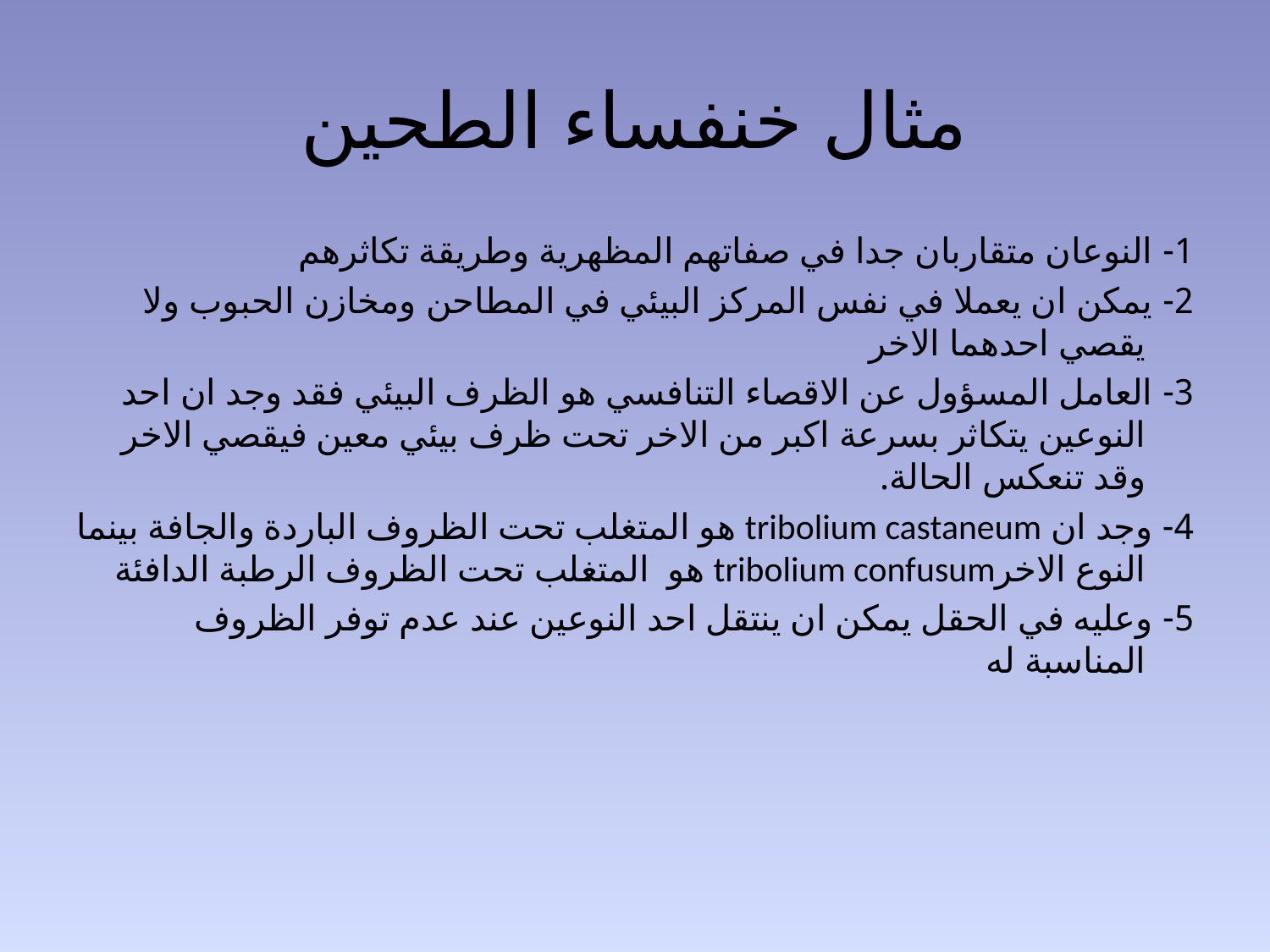

# مثال خنفساء الطحين
1- النوعان متقاربان جدا في صفاتهم المظهرية وطريقة تكاثرهم
2- يمكن ان يعملا في نفس المركز البيئي في المطاحن ومخازن الحبوب ولا يقصي احدهما الاخر
3- العامل المسؤول عن الاقصاء التنافسي هو الظرف البيئي فقد وجد ان احد النوعين يتكاثر بسرعة اكبر من الاخر تحت ظرف بيئي معين فيقصي الاخر  وقد تنعكس الحالة.
4- وجد ان tribolium castaneum هو المتغلب تحت الظروف الباردة والجافة بينما النوع الاخرtribolium confusum هو  المتغلب تحت الظروف الرطبة الدافئة
5- وعليه في الحقل يمكن ان ينتقل احد النوعين عند عدم توفر الظروف المناسبة له